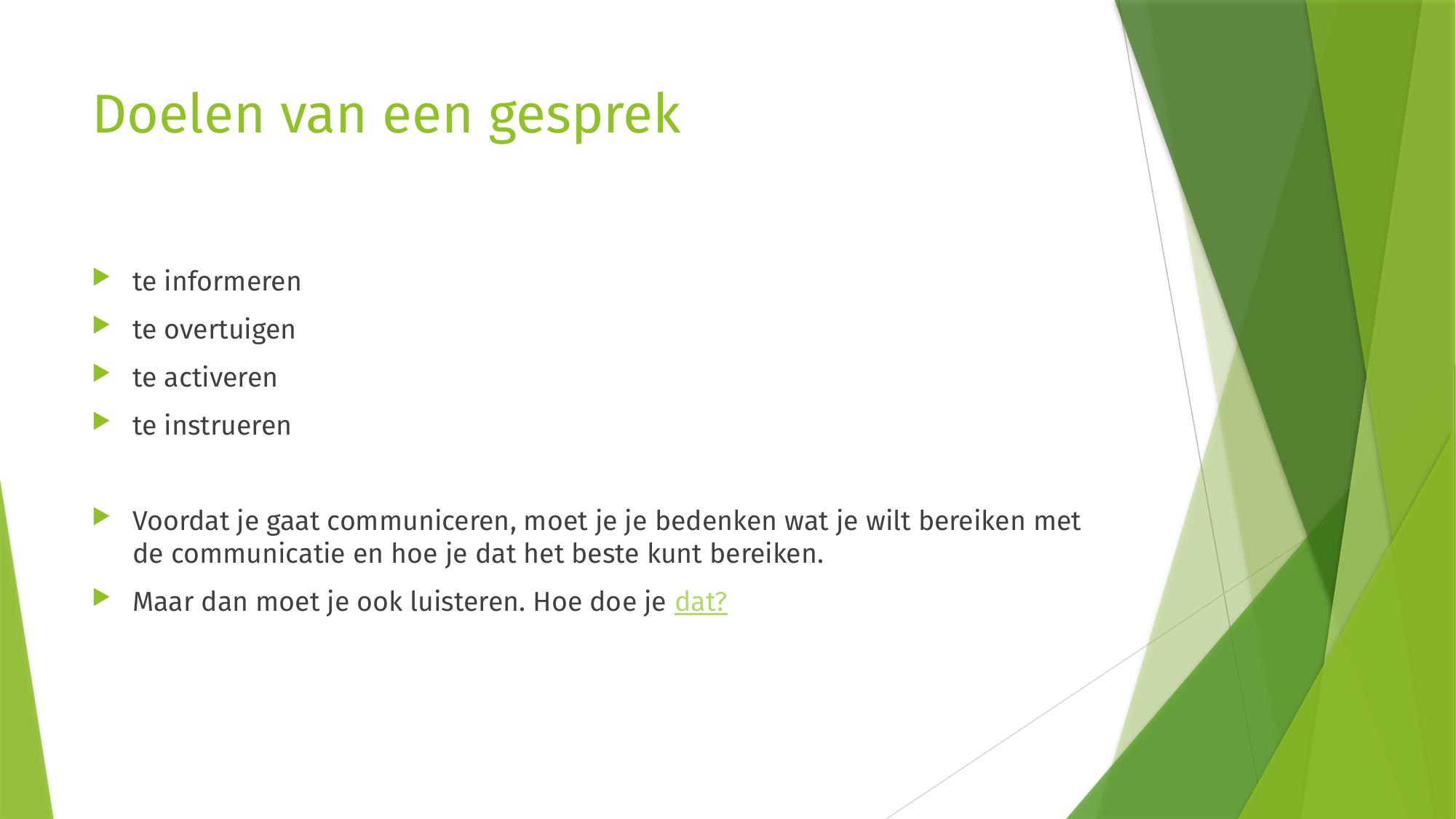

# Doelen van een gesprek
te informeren
te overtuigen
te activeren
te instrueren

Voordat je gaat communiceren, moet je je bedenken wat je wilt bereiken met de communicatie en hoe je dat het beste kunt bereiken.
Maar dan moet je ook luisteren. Hoe doe je dat?